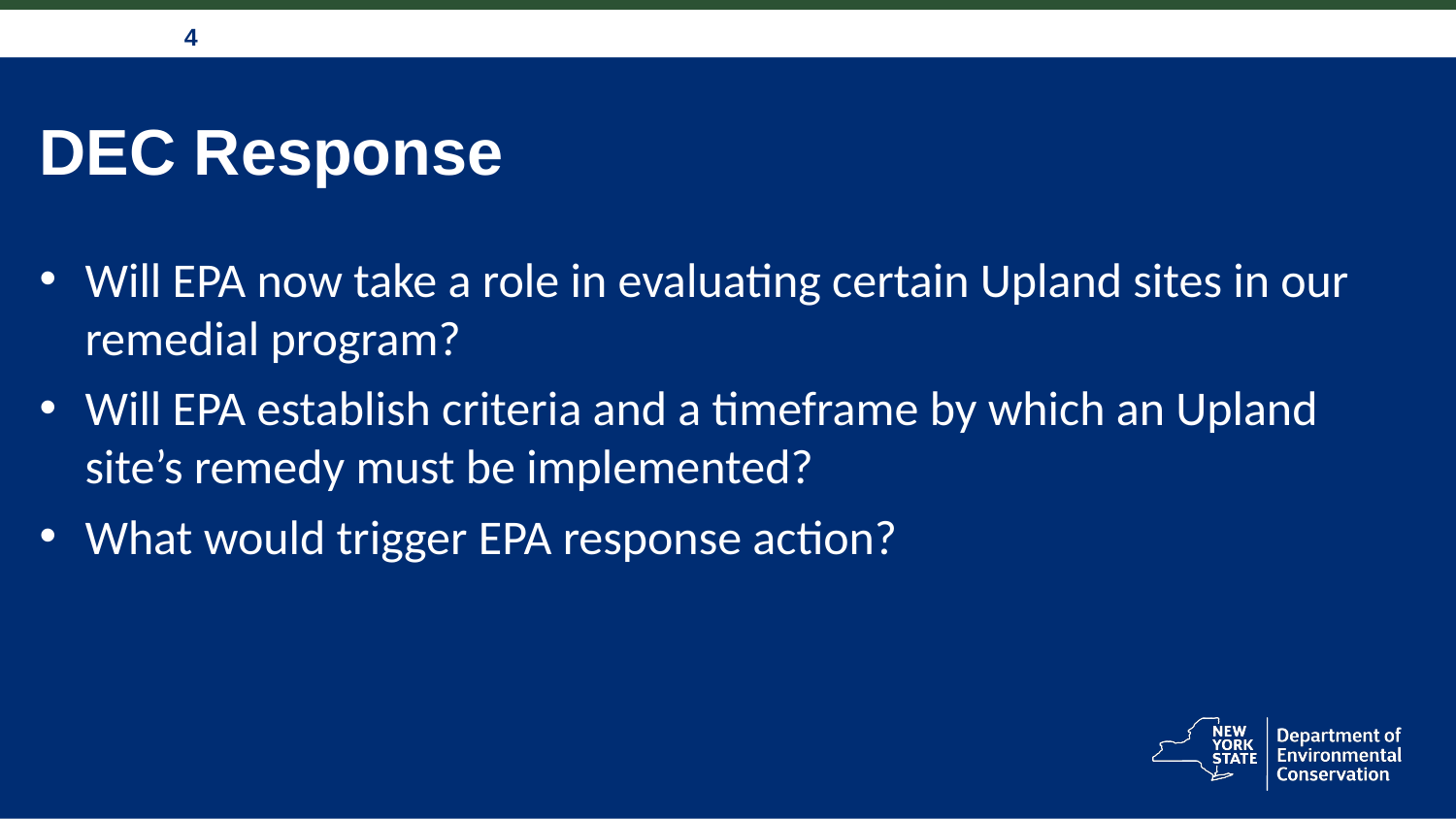

# DEC Response
Will EPA now take a role in evaluating certain Upland sites in our remedial program?
Will EPA establish criteria and a timeframe by which an Upland site’s remedy must be implemented?
What would trigger EPA response action?